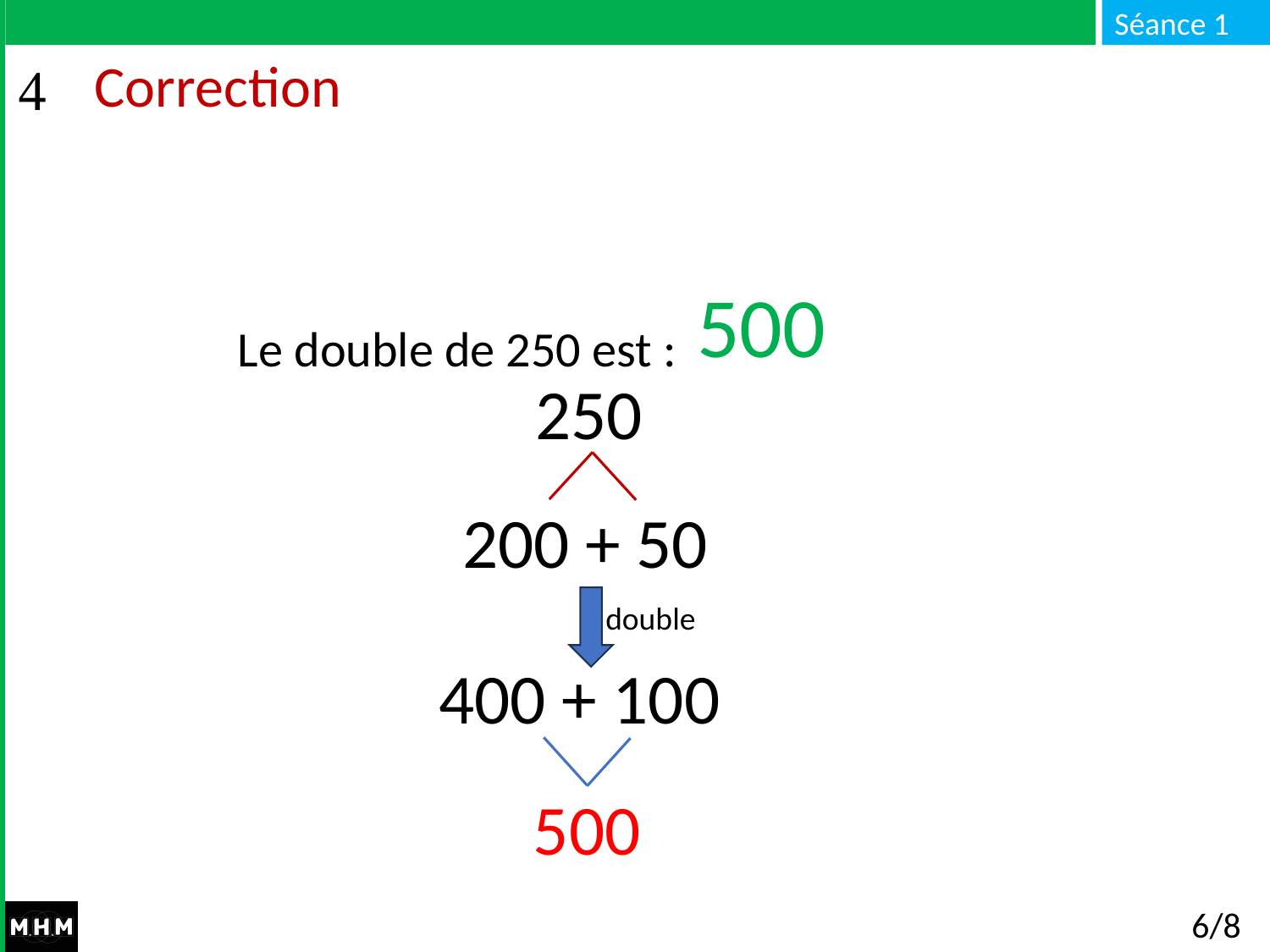

# Correction
Le double de 250 est : …

500
250
200 + 50

double
400 + 100
500
6/8